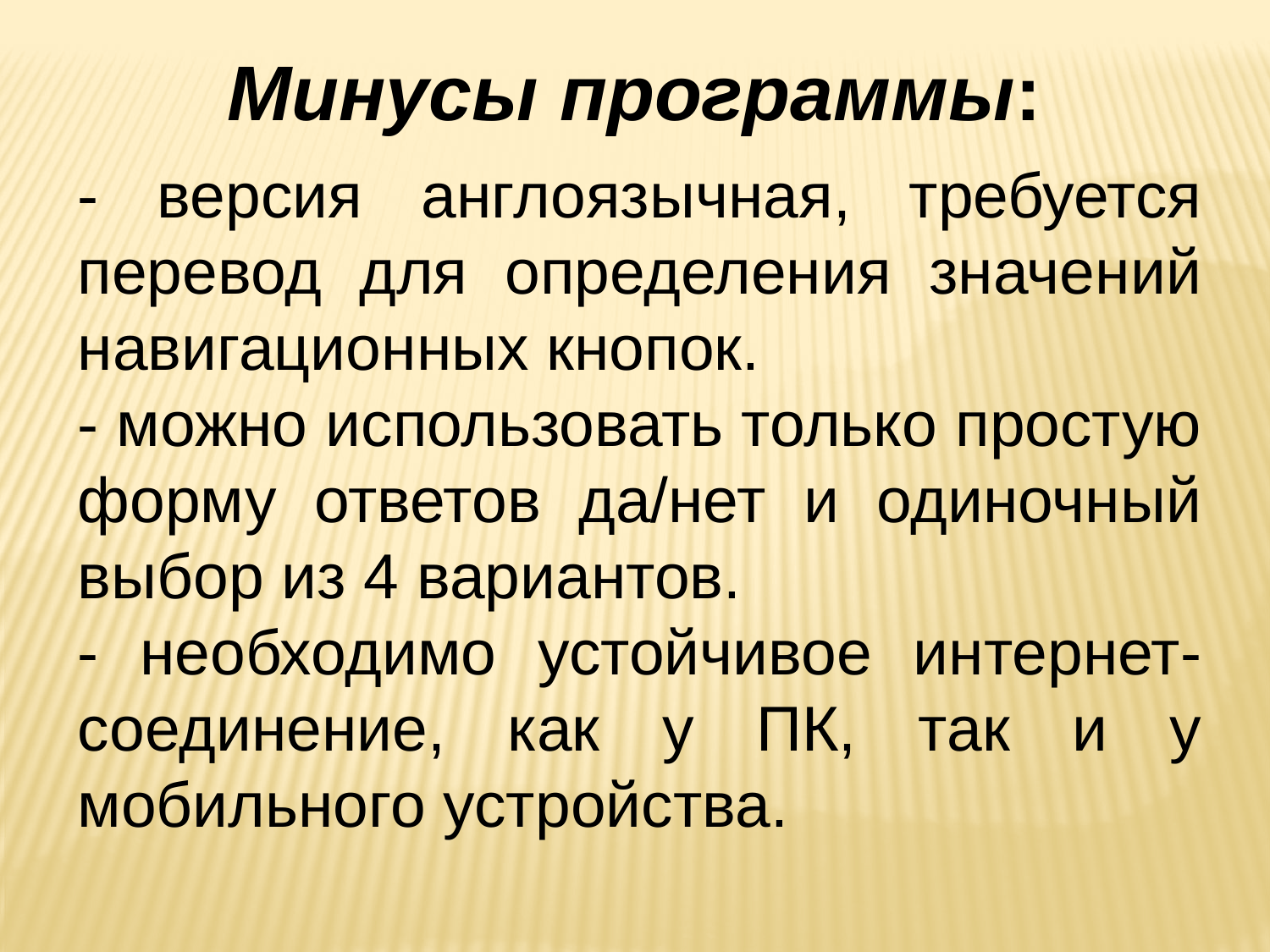

Минусы программы:
- версия англоязычная, требуется перевод для определения значений навигационных кнопок.
- можно использовать только простую форму ответов да/нет и одиночный выбор из 4 вариантов.
- необходимо устойчивое интернет-соединение, как у ПК, так и у мобильного устройства.